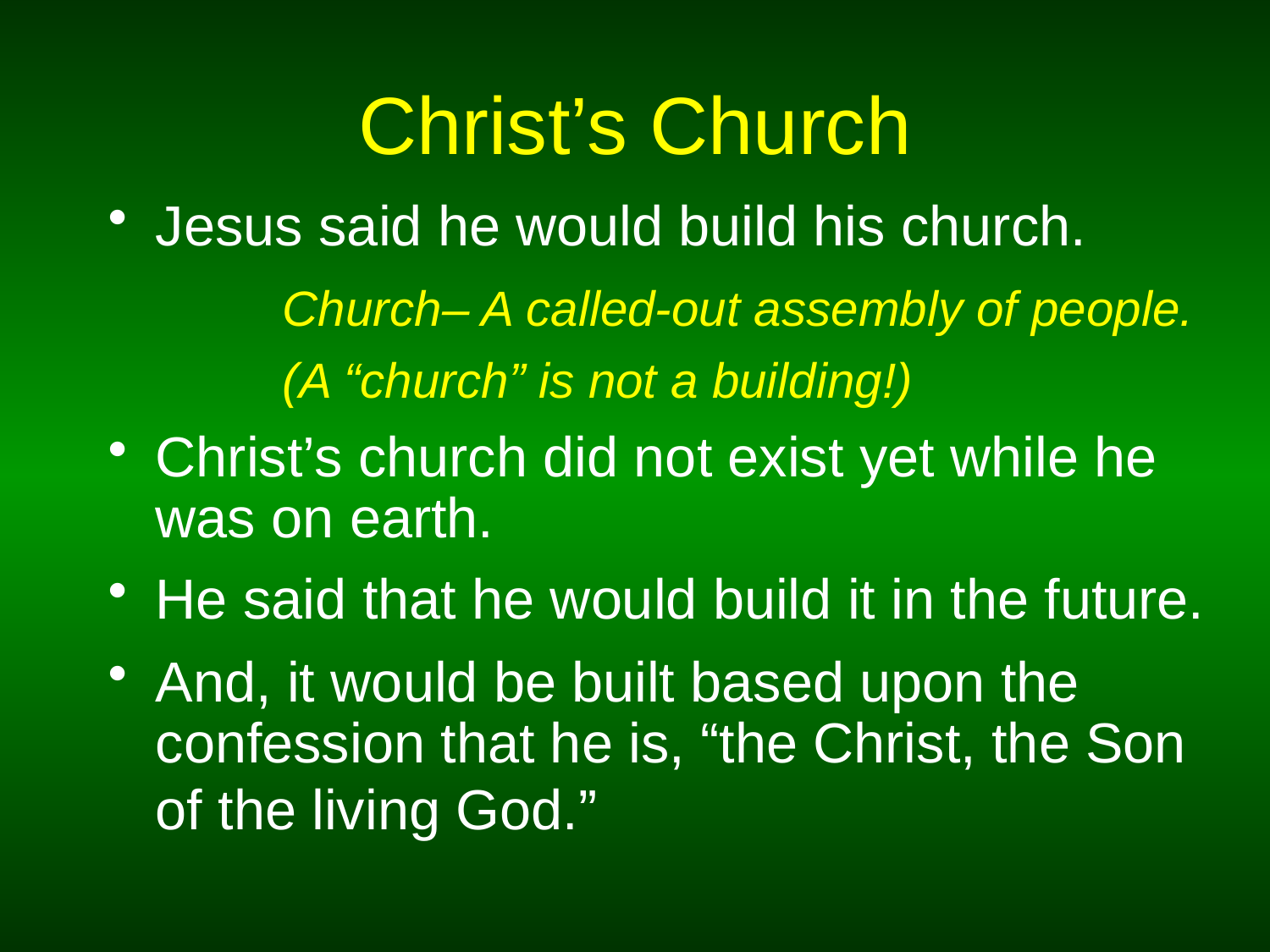

# Christ’s Church
Jesus said he would build his church.
		Church– A called-out assembly of people.
		(A “church” is not a building!)
Christ’s church did not exist yet while he was on earth.
He said that he would build it in the future.
And, it would be built based upon the confession that he is, “the Christ, the Son of the living God.”